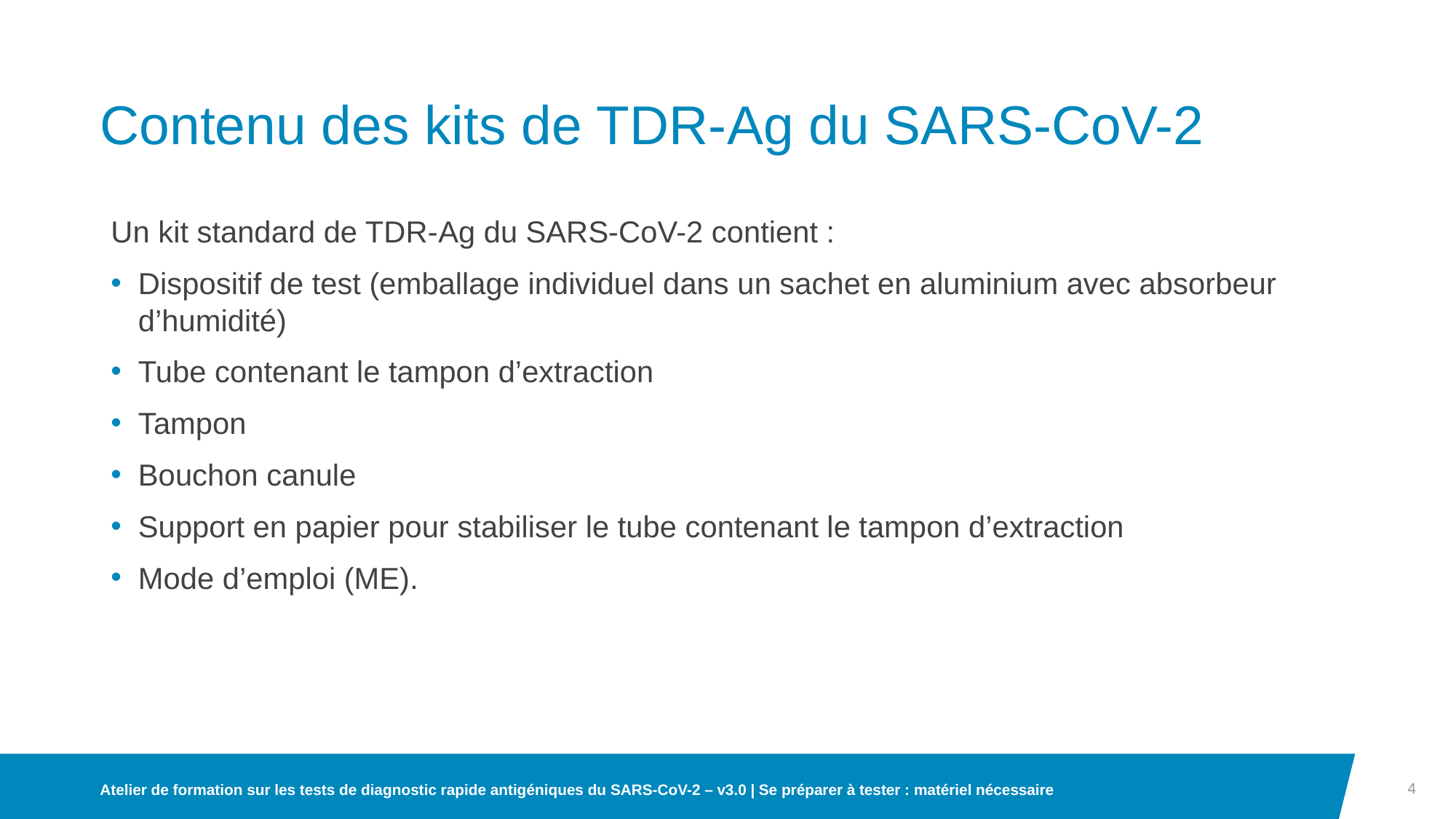

# Contenu des kits de TDR-Ag du SARS-CoV-2
Un kit standard de TDR-Ag du SARS-CoV-2 contient :
Dispositif de test (emballage individuel dans un sachet en aluminium avec absorbeur d’humidité)
Tube contenant le tampon d’extraction
Tampon
Bouchon canule
Support en papier pour stabiliser le tube contenant le tampon d’extraction
Mode d’emploi (ME).

4
Atelier de formation sur les tests de diagnostic rapide antigéniques du SARS-CoV-2 – v3.0 | Se préparer à tester : matériel nécessaire